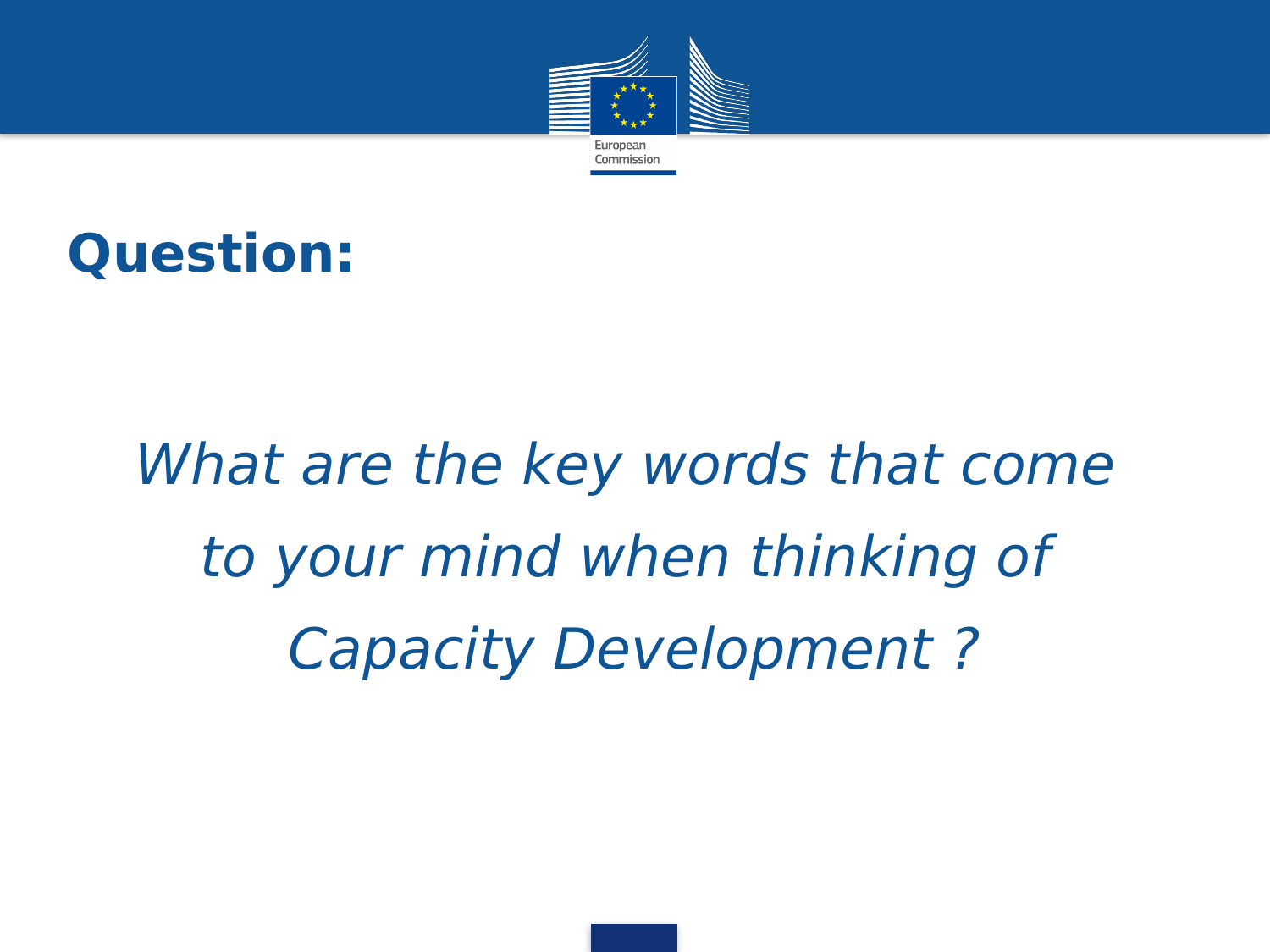

# Question:

What are the key words that come
to your mind when thinking of
Capacity Development ?